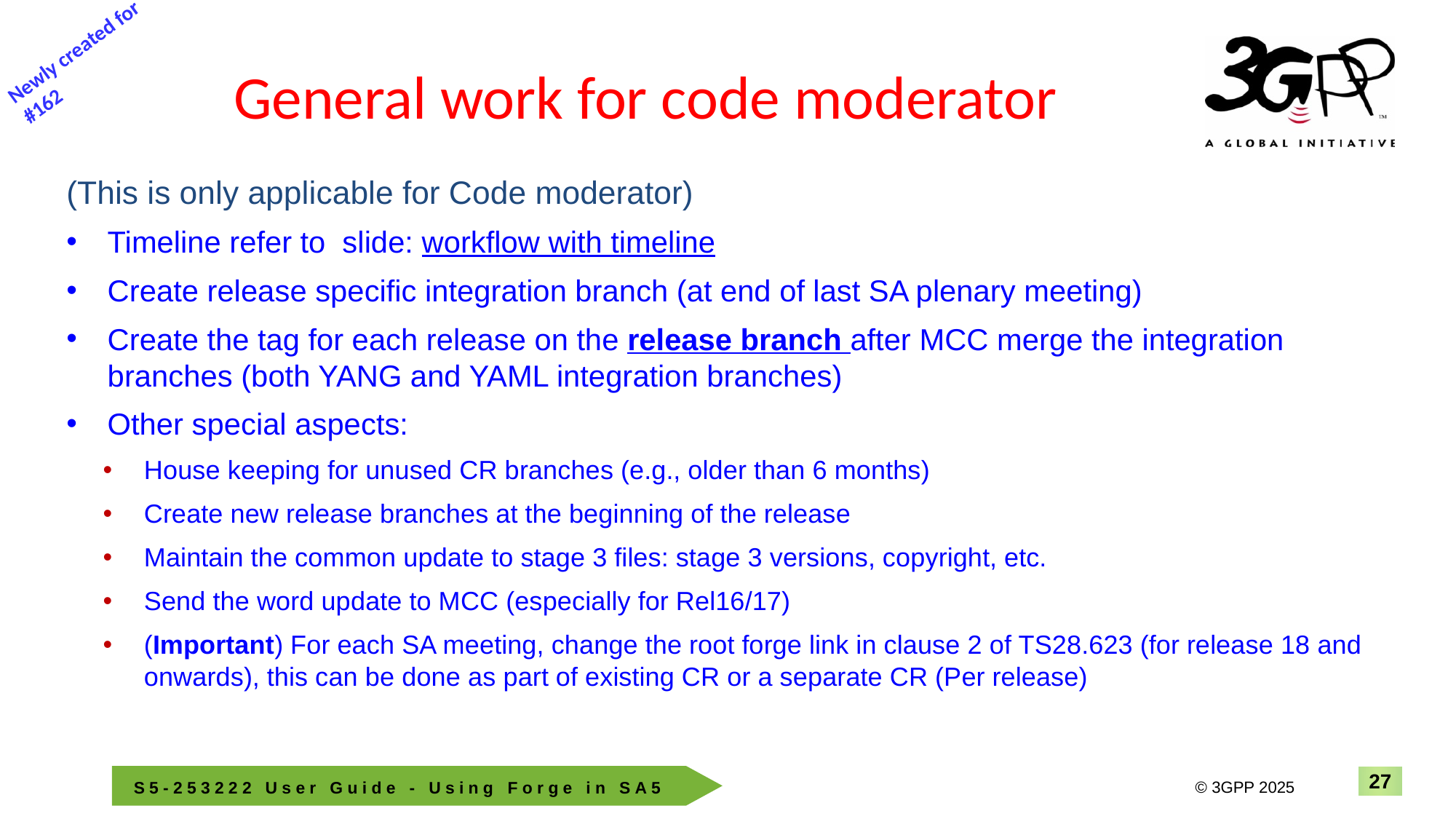

General work for code moderator
Newly created for #162
(This is only applicable for Code moderator)
Timeline refer to  slide: workflow with timeline
Create release specific integration branch (at end of last SA plenary meeting)
Create the tag for each release on the release branch after MCC merge the integration branches (both YANG and YAML integration branches)
Other special aspects:
House keeping for unused CR branches (e.g., older than 6 months)
Create new release branches at the beginning of the release
Maintain the common update to stage 3 files: stage 3 versions, copyright, etc.
Send the word update to MCC (especially for Rel16/17)
(Important) For each SA meeting, change the root forge link in clause 2 of TS28.623 (for release 18 and onwards), this can be done as part of existing CR or a separate CR (Per release)